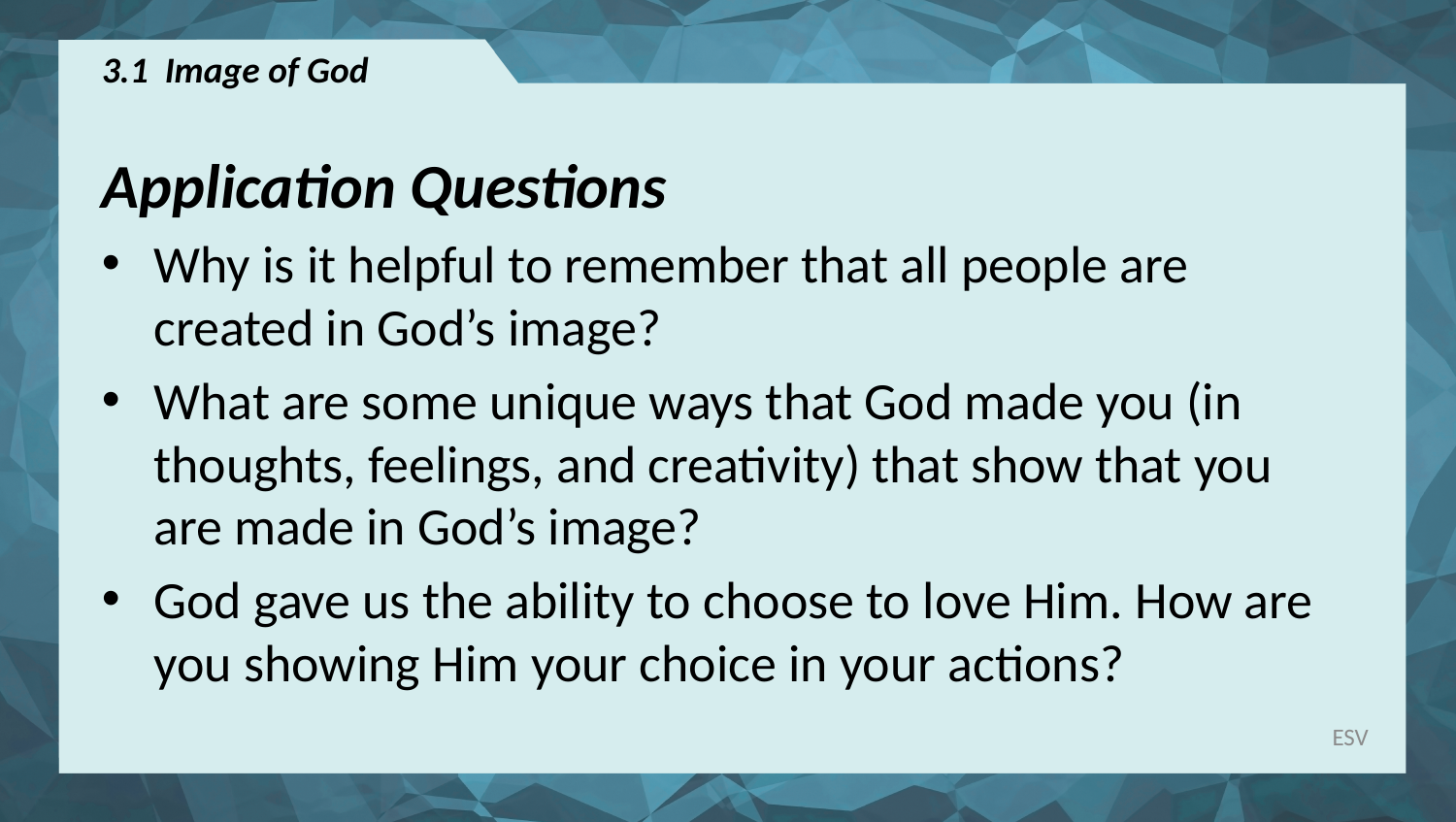

# 3.1  Image of God
Application Questions
Why is it helpful to remember that all people are created in God’s image?
What are some unique ways that God made you (in thoughts, feelings, and creativity) that show that you are made in God’s image?
God gave us the ability to choose to love Him. How are you showing Him your choice in your actions?
ESV